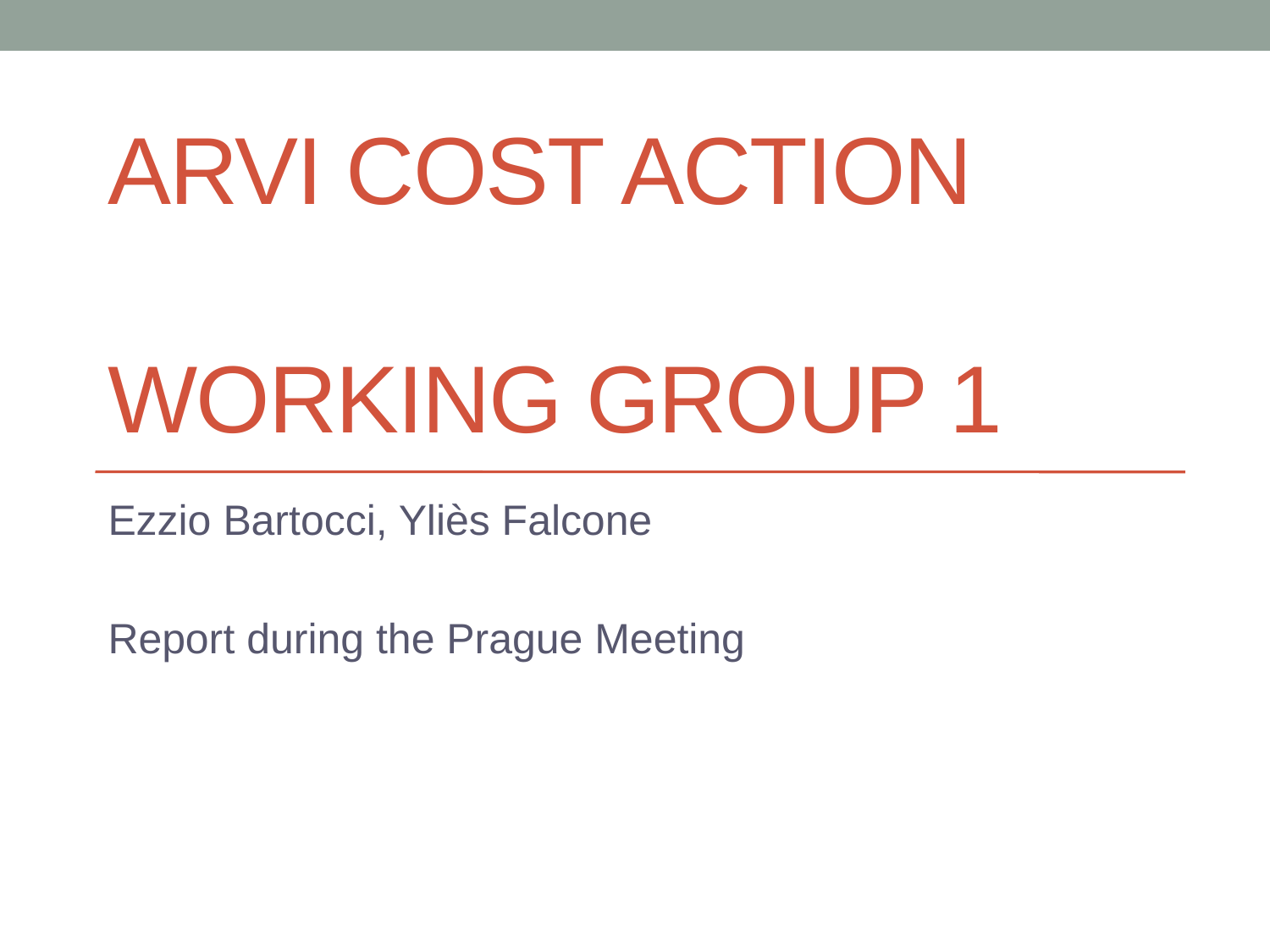

# ARVI COST Action Working group 1
Ezzio Bartocci, Yliès Falcone

Report during the Prague Meeting